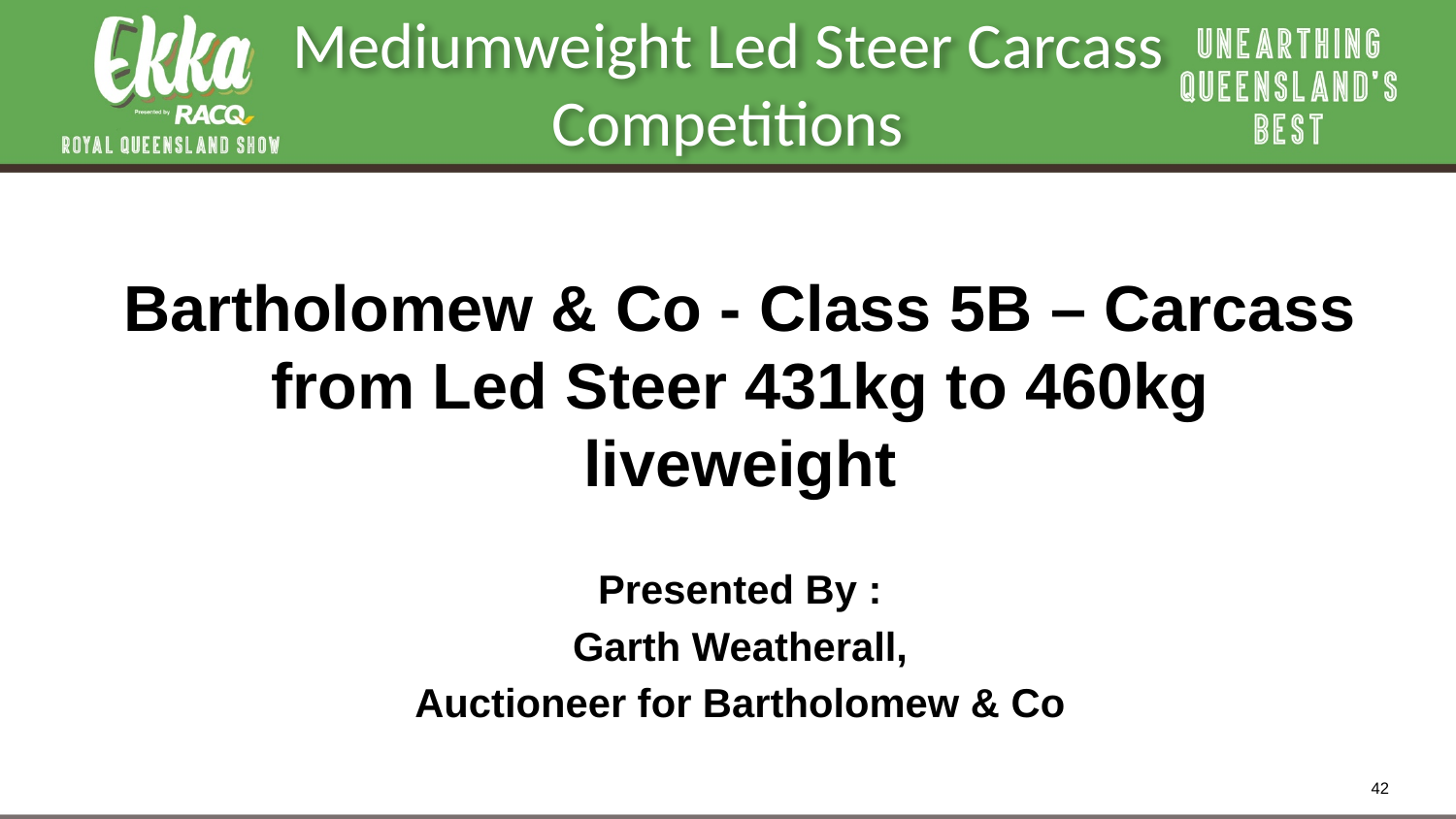

Mediumweight Led Steer Carcass Competitions

Bartholomew & Co - Class 5B – Carcass from Led Steer 431kg to 460kg liveweight

Presented By :
Garth Weatherall,
Auctioneer for Bartholomew & Co
42